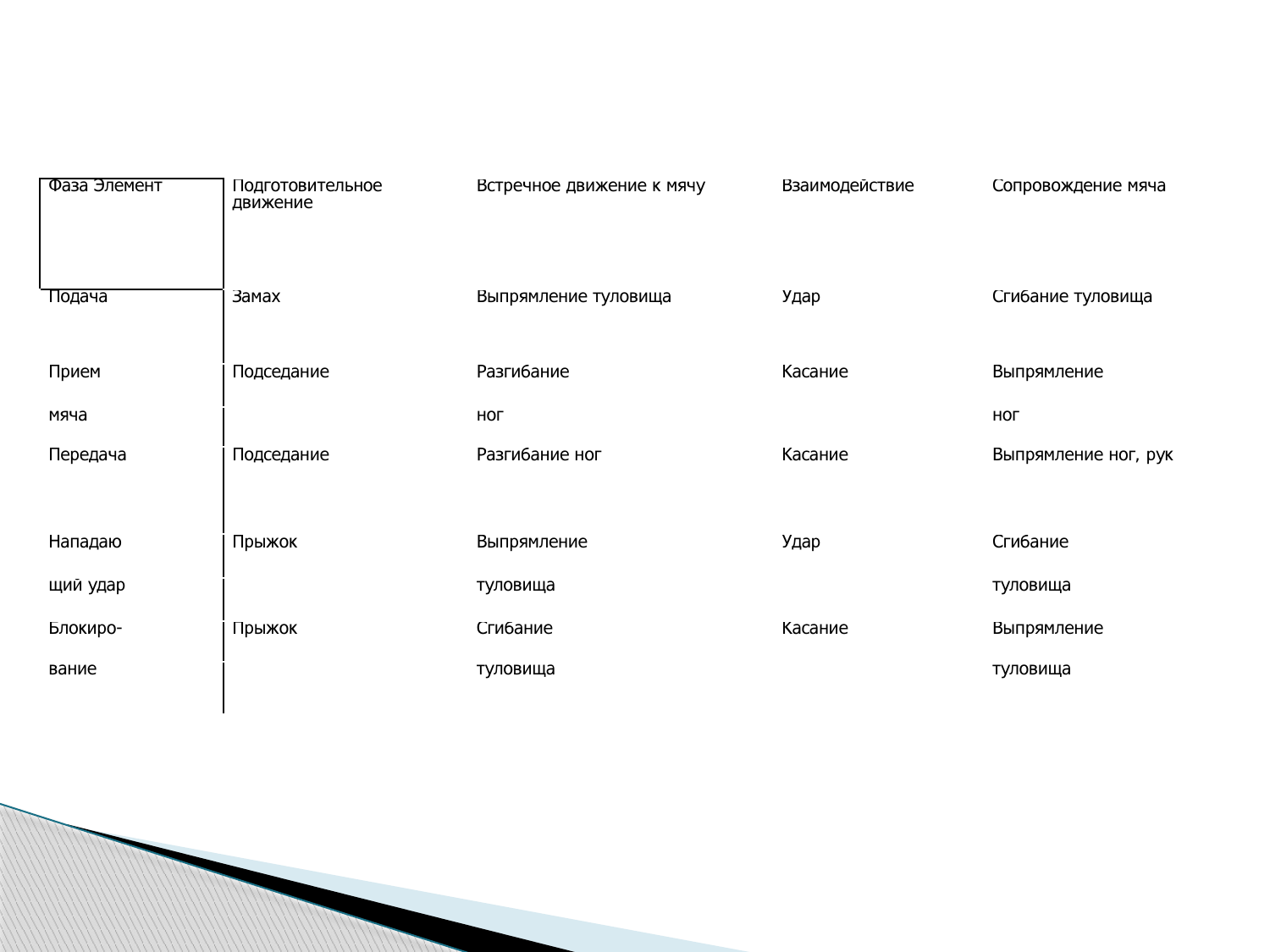

| Фаза Элемент | Подготовительное движение | Встречное движение к мячу | Взаимодействие | Сопровождение мяча |
| --- | --- | --- | --- | --- |
| Подача | Замах | Выпрямление туловища | Удар | Сгибание туловища |
| Прием | Подседание | Разгибание | Касание | Выпрямление |
| мяча |  | ног |  | ног |
| Передача | Подседание | Разгибание ног | Касание | Выпрямление ног, рук |
| Нападаю | Прыжок | Выпрямление | Удар | Сгибание |
| щий удар |  | туловища |  | туловища |
| Блокиро- | Прыжок | Сгибание | Касание | Выпрямление |
| вание |  | туловища |  | туловища |